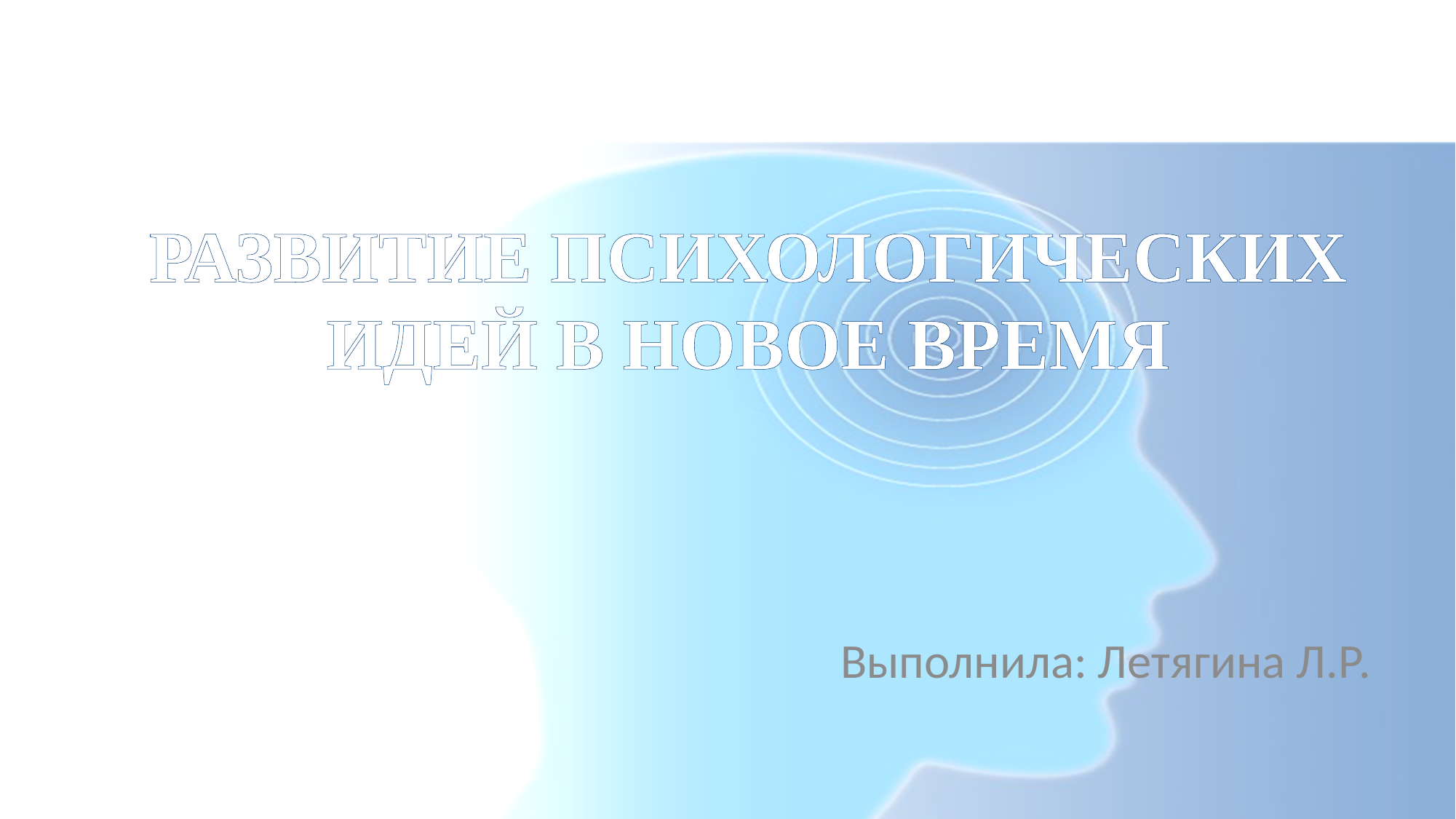

# РАЗВИТИЕ ПСИХОЛОГИЧЕСКИХ ИДЕЙ В НОВОЕ ВРЕМЯ
Выполнила: Летягина Л.Р.